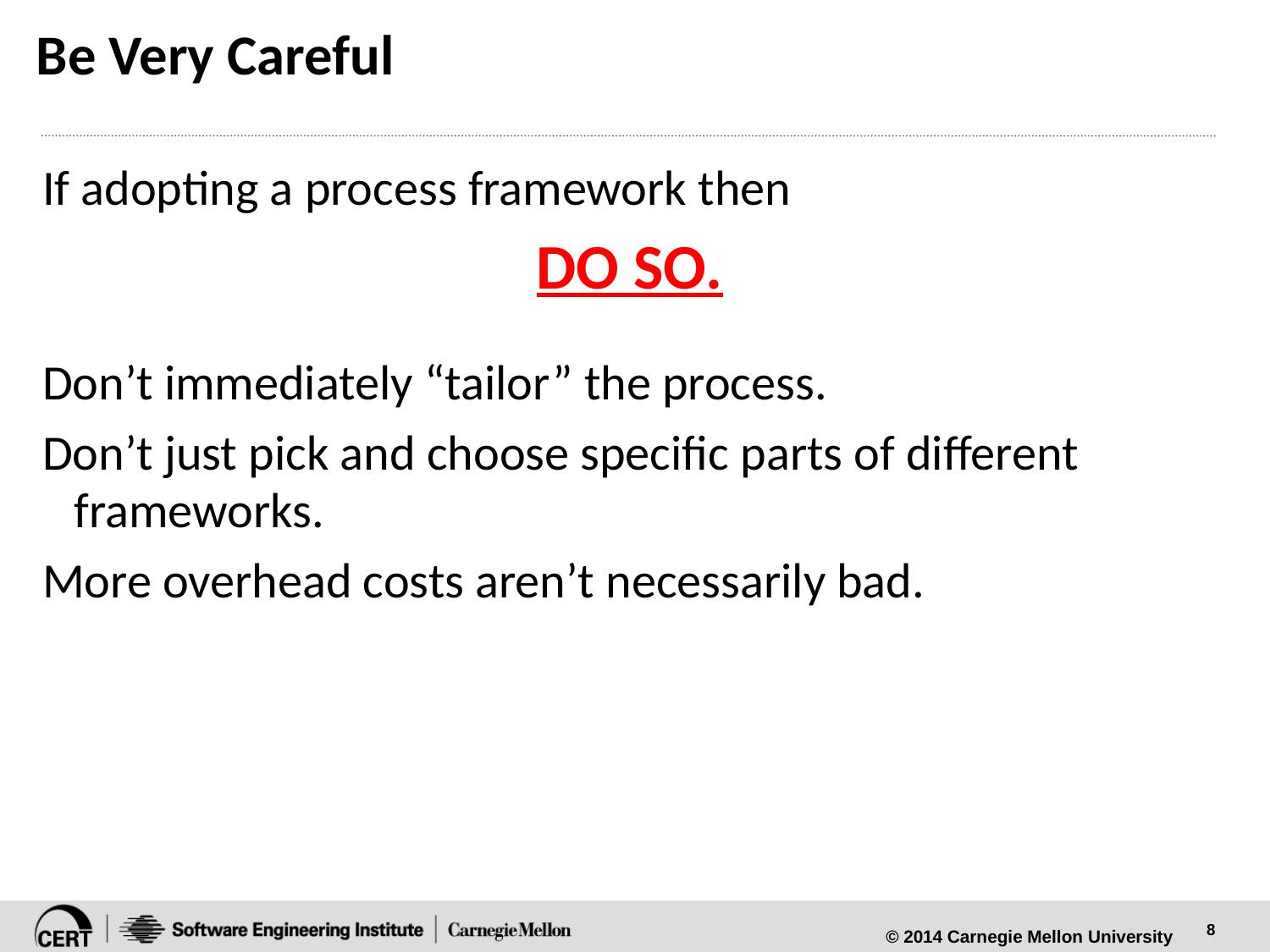

# Be Very Careful
If adopting a process framework then
DO SO.

Don’t immediately “tailor” the process.
Don’t just pick and choose specific parts of different frameworks.
More overhead costs aren’t necessarily bad.